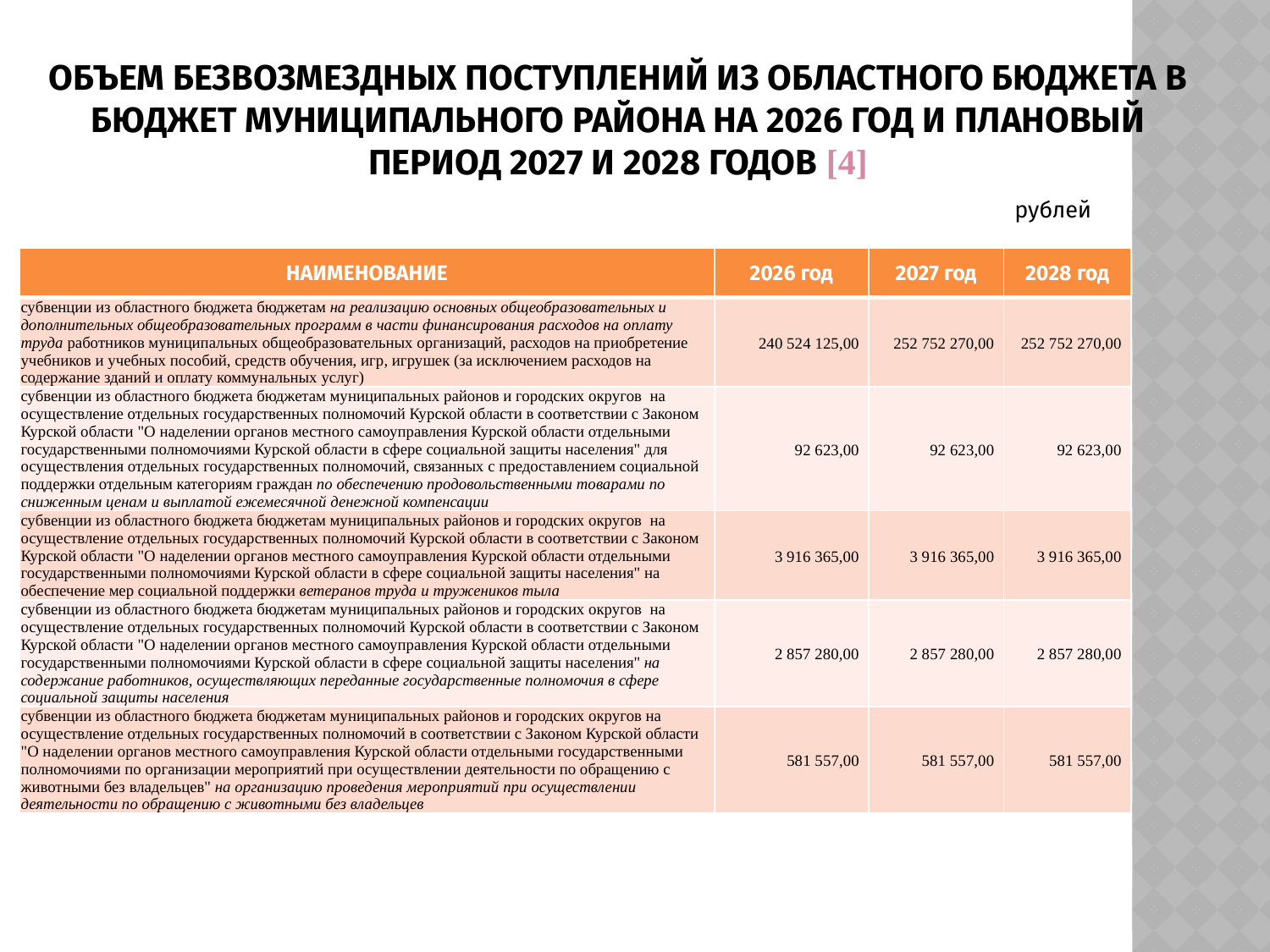

# ОБЪЕМ БЕЗВОЗМЕЗДНЫХ ПОСТУПЛЕНИЙ ИЗ ОБЛАСТНОГО БЮДЖЕТА В БЮДЖЕТ МУНИЦИПАЛЬНОГО РАЙОНА НА 2026 ГОД И ПЛАНОВЫЙ ПЕРИОД 2027 И 2028 ГОДОВ [4]
рублей
| НАИМЕНОВАНИЕ | 2026 год | 2027 год | 2028 год |
| --- | --- | --- | --- |
| субвенции из областного бюджета бюджетам на реализацию основных общеобразовательных и дополнительных общеобразовательных программ в части финансирования расходов на оплату труда работников муниципальных общеобразовательных организаций, расходов на приобретение учебников и учебных пособий, средств обучения, игр, игрушек (за исключением расходов на содержание зданий и оплату коммунальных услуг) | 240 524 125,00 | 252 752 270,00 | 252 752 270,00 |
| субвенции из областного бюджета бюджетам муниципальных районов и городских округов на осуществление отдельных государственных полномочий Курской области в соответствии с Законом Курской области "О наделении органов местного самоуправления Курской области отдельными государственными полномочиями Курской области в сфере социальной защиты населения" для осуществления отдельных государственных полномочий, связанных с предоставлением социальной поддержки отдельным категориям граждан по обеспечению продовольственными товарами по сниженным ценам и выплатой ежемесячной денежной компенсации | 92 623,00 | 92 623,00 | 92 623,00 |
| субвенции из областного бюджета бюджетам муниципальных районов и городских округов на осуществление отдельных государственных полномочий Курской области в соответствии с Законом Курской области "О наделении органов местного самоуправления Курской области отдельными государственными полномочиями Курской области в сфере социальной защиты населения" на обеспечение мер социальной поддержки ветеранов труда и тружеников тыла | 3 916 365,00 | 3 916 365,00 | 3 916 365,00 |
| субвенции из областного бюджета бюджетам муниципальных районов и городских округов на осуществление отдельных государственных полномочий Курской области в соответствии с Законом Курской области "О наделении органов местного самоуправления Курской области отдельными государственными полномочиями Курской области в сфере социальной защиты населения" на содержание работников, осуществляющих переданные государственные полномочия в сфере социальной защиты населения | 2 857 280,00 | 2 857 280,00 | 2 857 280,00 |
| субвенции из областного бюджета бюджетам муниципальных районов и городских округов на осуществление отдельных государственных полномочий в соответствии с Законом Курской области "О наделении органов местного самоуправления Курской области отдельными государственными полномочиями по организации мероприятий при осуществлении деятельности по обращению с животными без владельцев" на организацию проведения мероприятий при осуществлении деятельности по обращению с животными без владельцев | 581 557,00 | 581 557,00 | 581 557,00 |